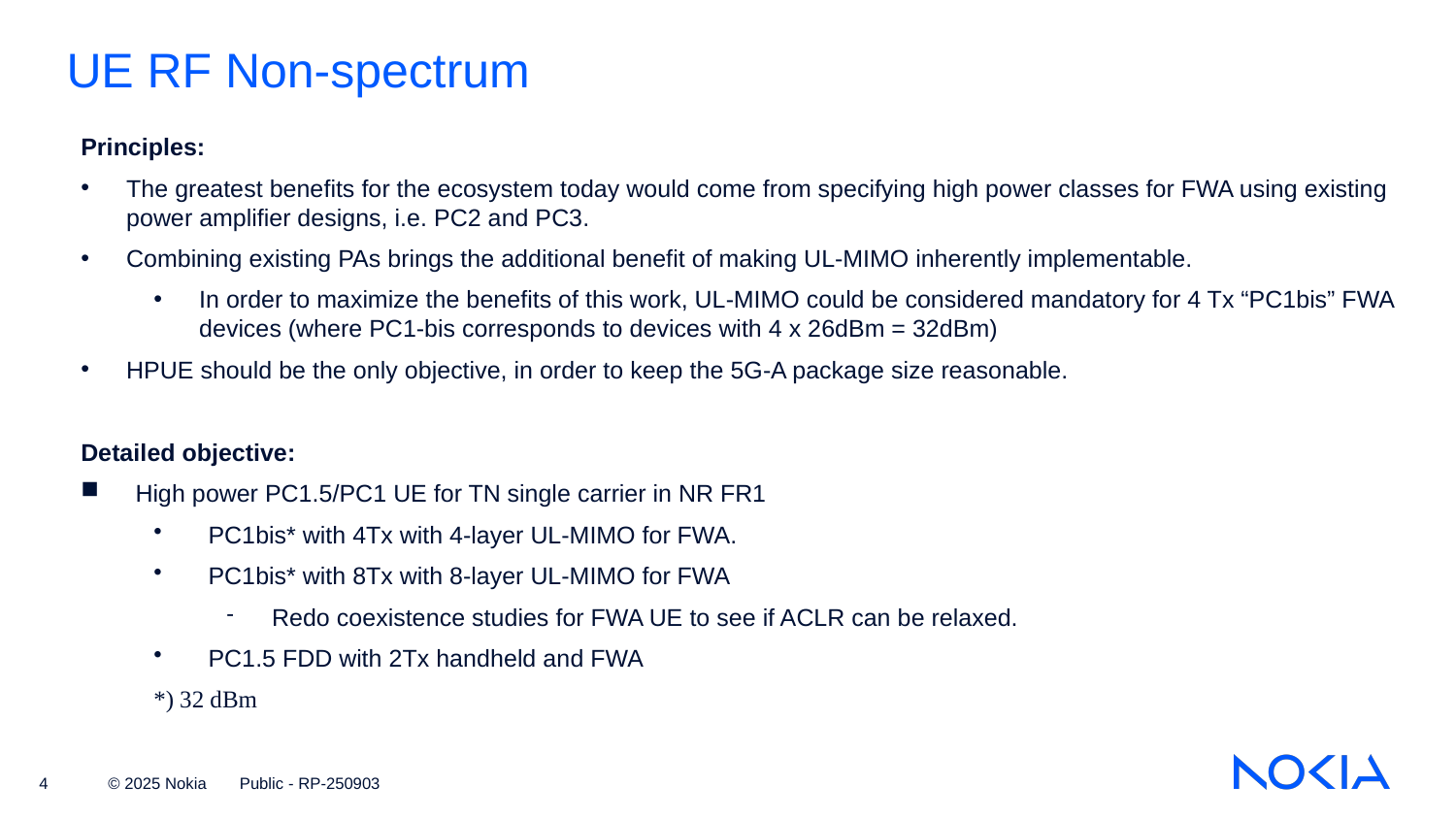

# UE RF Non-spectrum
Principles:
The greatest benefits for the ecosystem today would come from specifying high power classes for FWA using existing power amplifier designs, i.e. PC2 and PC3.
Combining existing PAs brings the additional benefit of making UL-MIMO inherently implementable.
In order to maximize the benefits of this work, UL-MIMO could be considered mandatory for 4 Tx “PC1bis” FWA devices (where PC1-bis corresponds to devices with 4 x 26dBm = 32dBm)
HPUE should be the only objective, in order to keep the 5G-A package size reasonable.

Detailed objective:
High power PC1.5/PC1 UE for TN single carrier in NR FR1
PC1bis* with 4Tx with 4-layer UL-MIMO for FWA.
PC1bis* with 8Tx with 8-layer UL-MIMO for FWA
Redo coexistence studies for FWA UE to see if ACLR can be relaxed.
PC1.5 FDD with 2Tx handheld and FWA
*) 32 dBm

Public - RP-250903